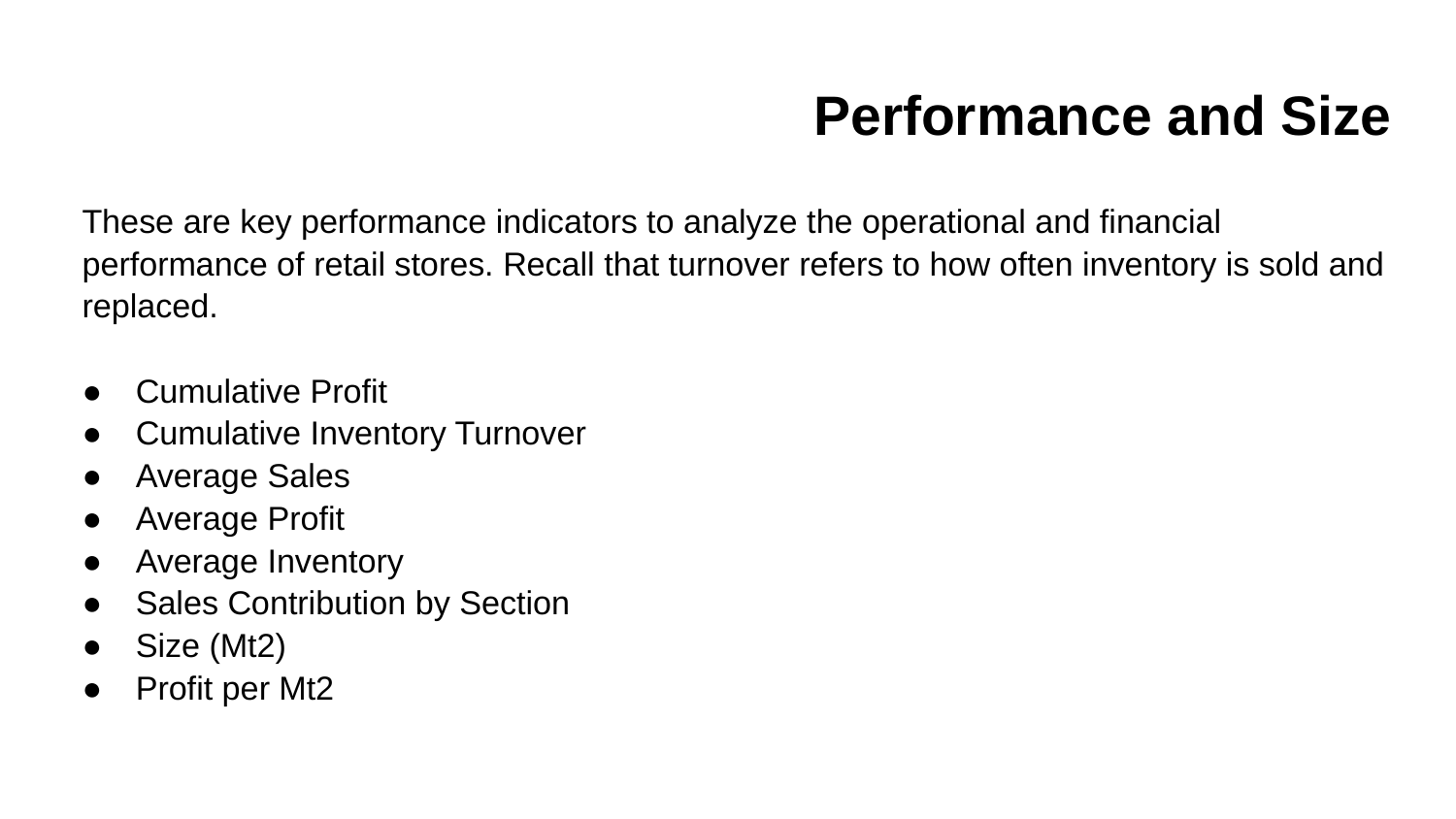

# Performance and Size
These are key performance indicators to analyze the operational and financial performance of retail stores. Recall that turnover refers to how often inventory is sold and replaced.

Cumulative Profit
Cumulative Inventory Turnover
Average Sales
Average Profit
Average Inventory
Sales Contribution by Section
Size (Mt2)
Profit per Mt2